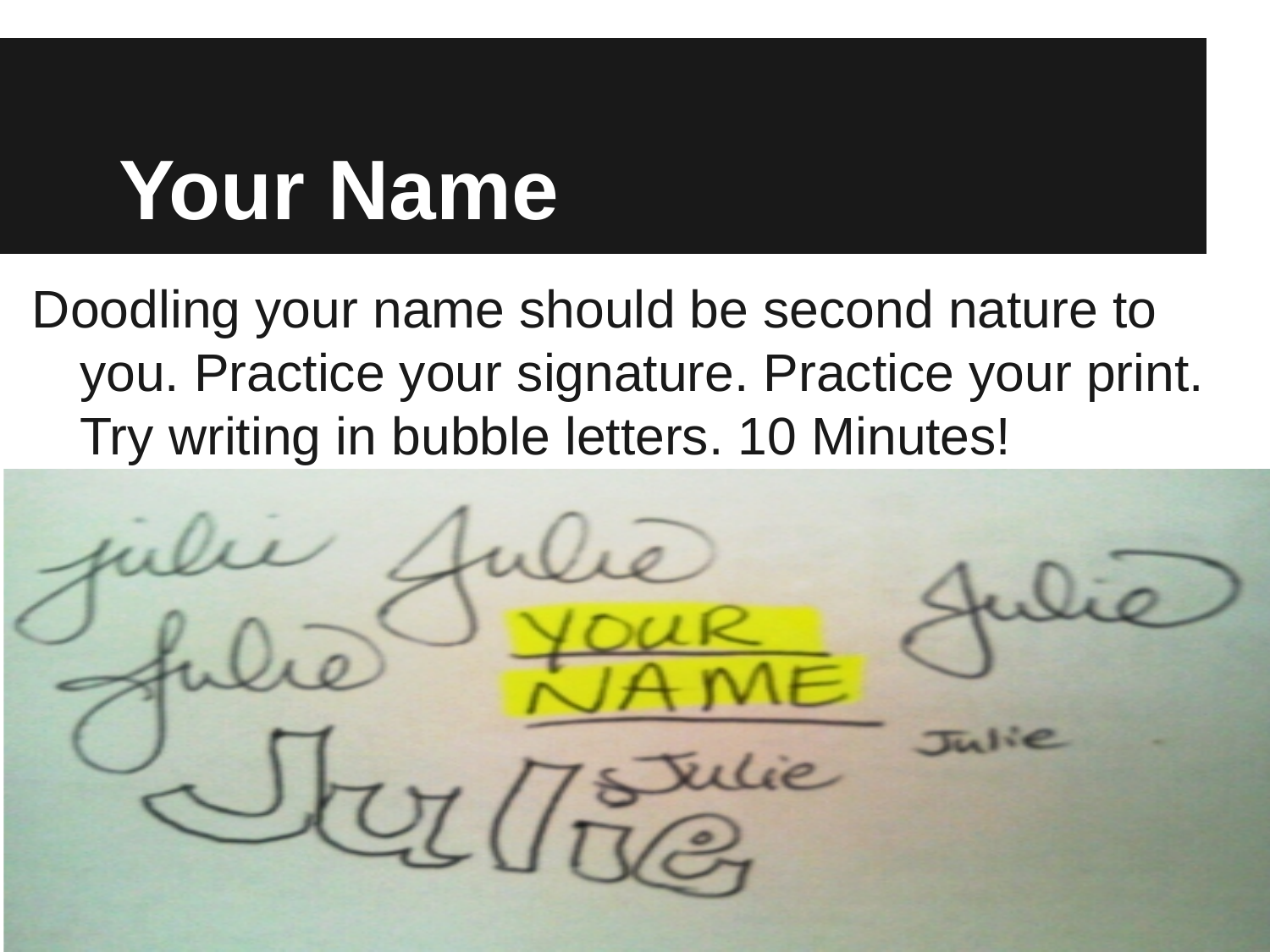

# Your Name
Doodling your name should be second nature to you. Practice your signature. Practice your print. Try writing in bubble letters. 10 Minutes!